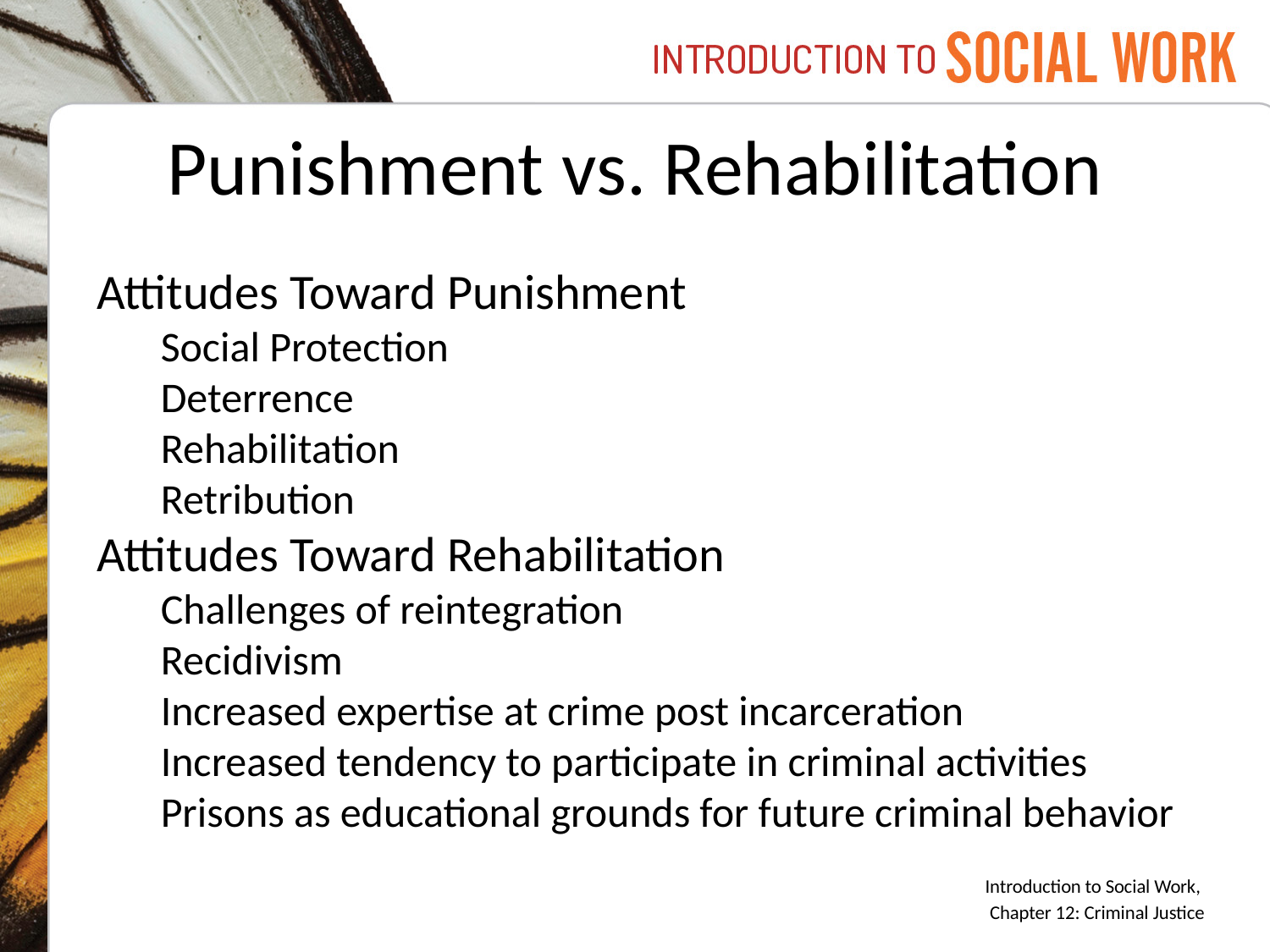

# Punishment vs. Rehabilitation

Attitudes Toward Punishment
Social Protection
Deterrence
Rehabilitation
Retribution
Attitudes Toward Rehabilitation
Challenges of reintegration
Recidivism
Increased expertise at crime post incarceration
Increased tendency to participate in criminal activities
Prisons as educational grounds for future criminal behavior

Introduction to Social Work,
Chapter 12: Criminal Justice